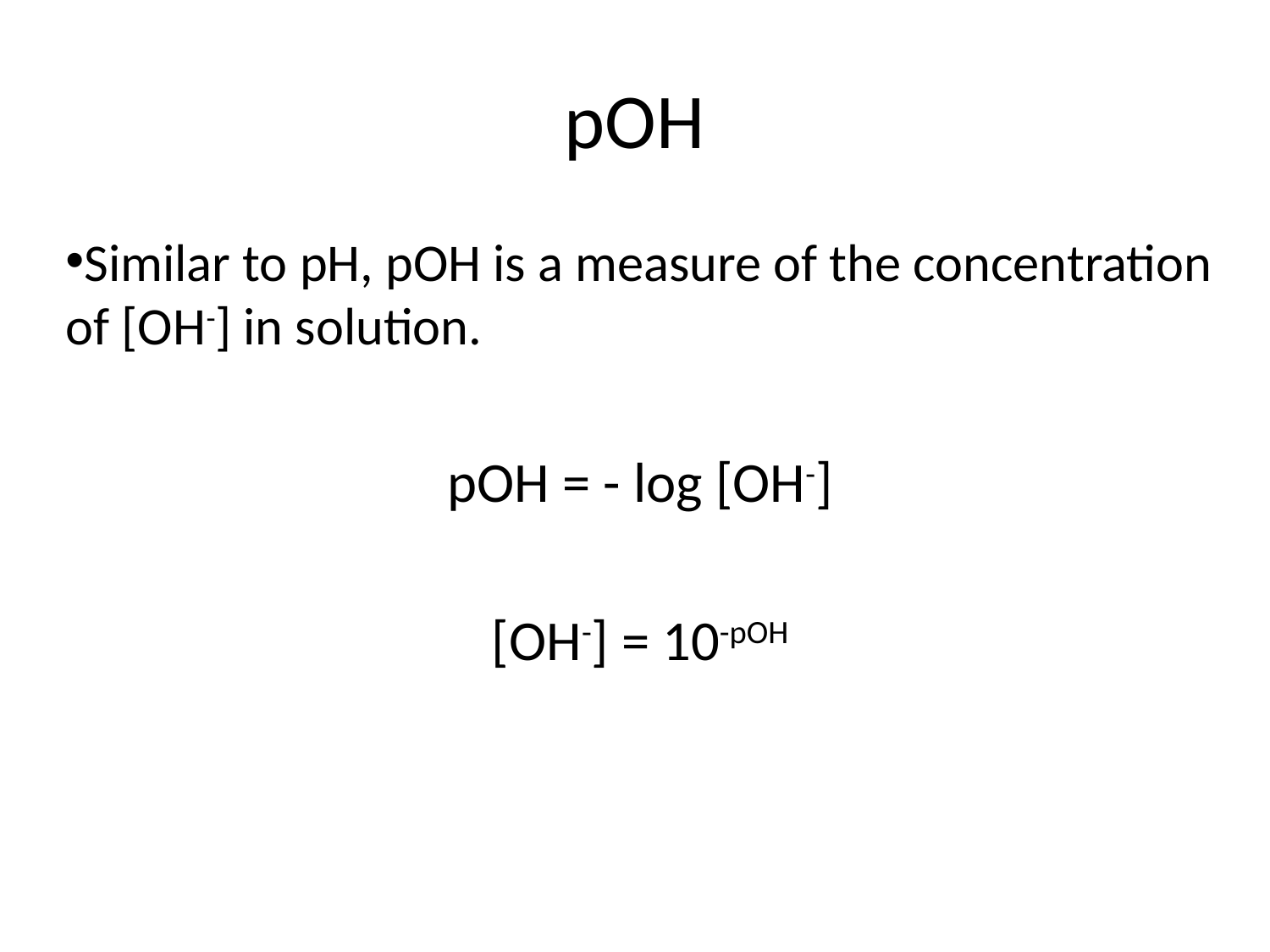

# pOH
Similar to pH, pOH is a measure of the concentration of [OH-] in solution.

pOH = - log [OH-]

[OH-] = 10-pOH